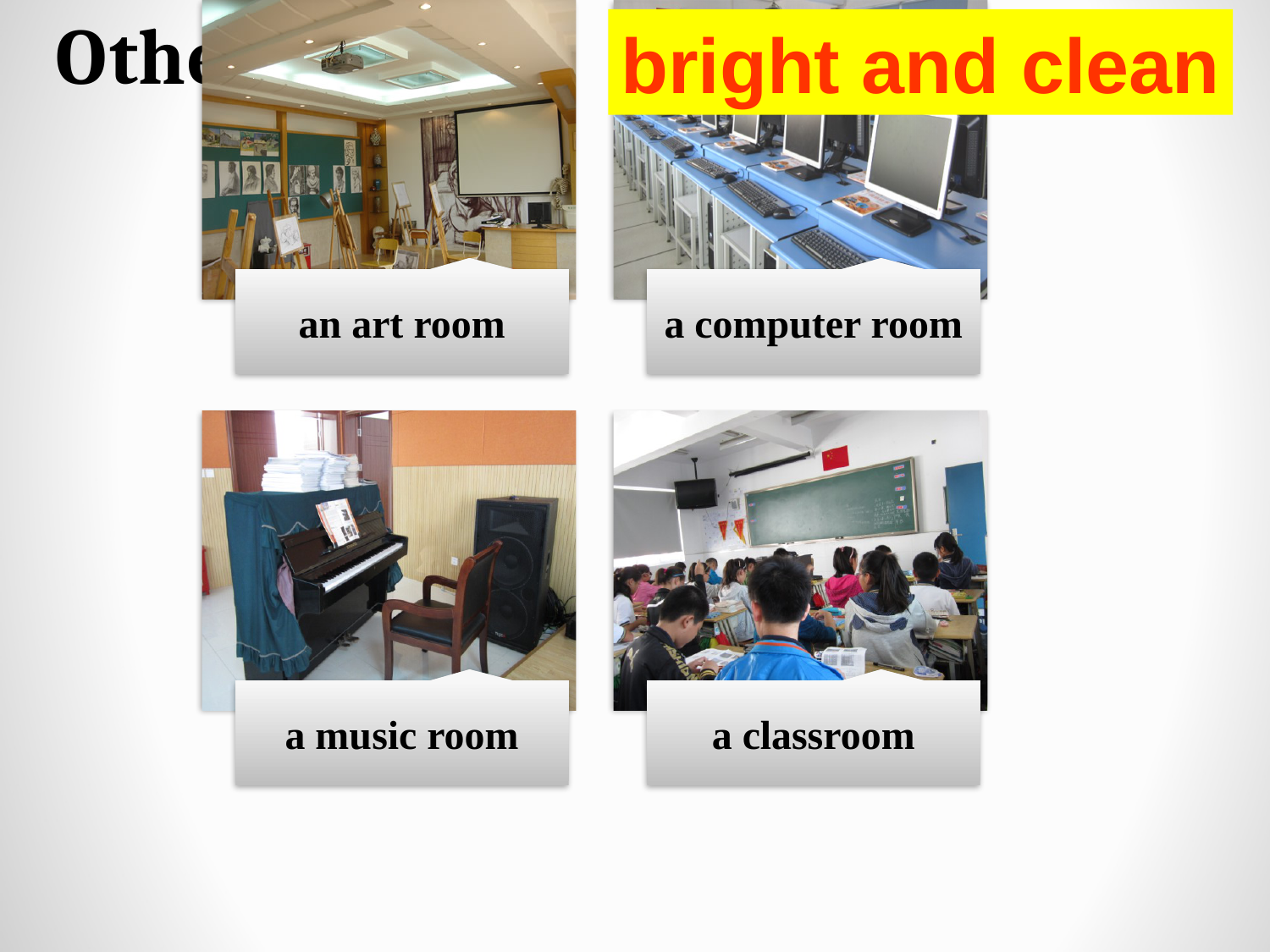

Other places:
bright and clean
an art room
a computer room
a music room
a classroom